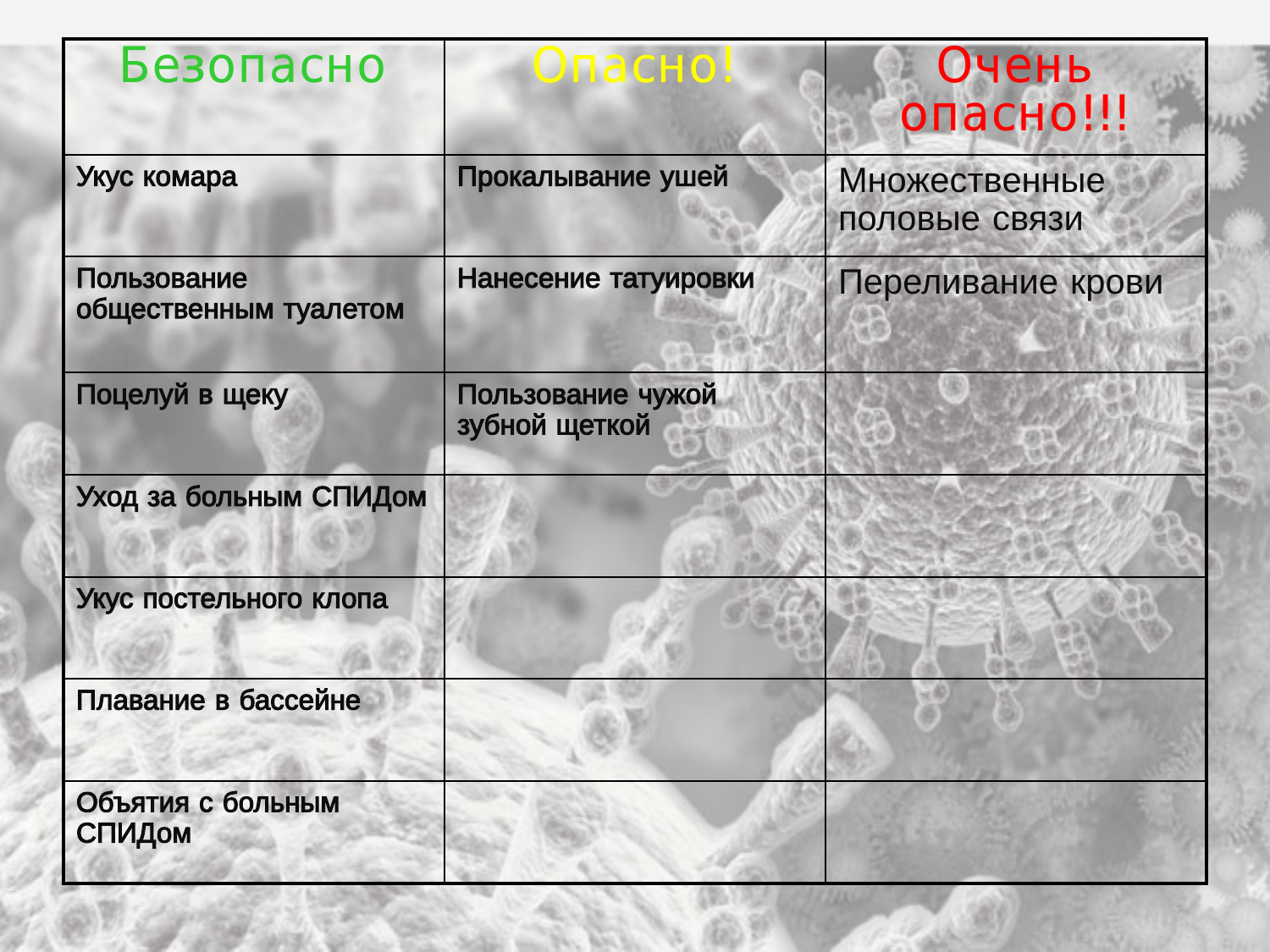

| Безопасно | Опасно! | Очень опасно!!! |
| --- | --- | --- |
| Укус комара | Прокалывание ушей | Множественные половые связи |
| Пользование общественным туалетом | Нанесение татуировки | Переливание крови |
| Поцелуй в щеку | Пользование чужой зубной щеткой |  |
| Уход за больным СПИДом |  |  |
| Укус постельного клопа |  |  |
| Плавание в бассейне |  |  |
| Объятия с больным СПИДом |  |  |